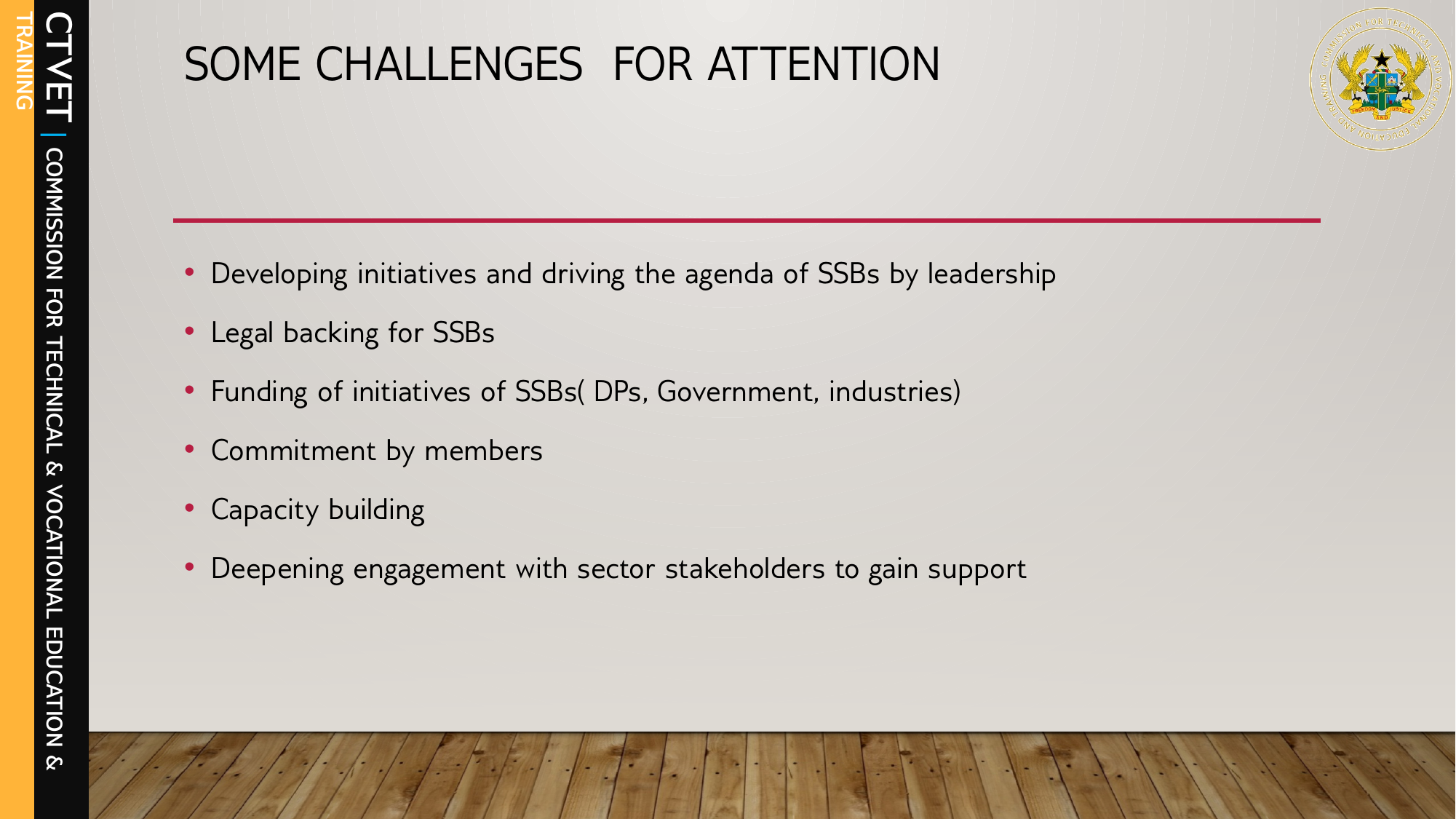

# SOME CHALLENGES  FOR ATTENTION
Developing initiatives and driving the agenda of SSBs by leadership
Legal backing for SSBs
Funding of initiatives of SSBs( DPs, Government, industries)
Commitment by members
Capacity building
Deepening engagement with sector stakeholders to gain support